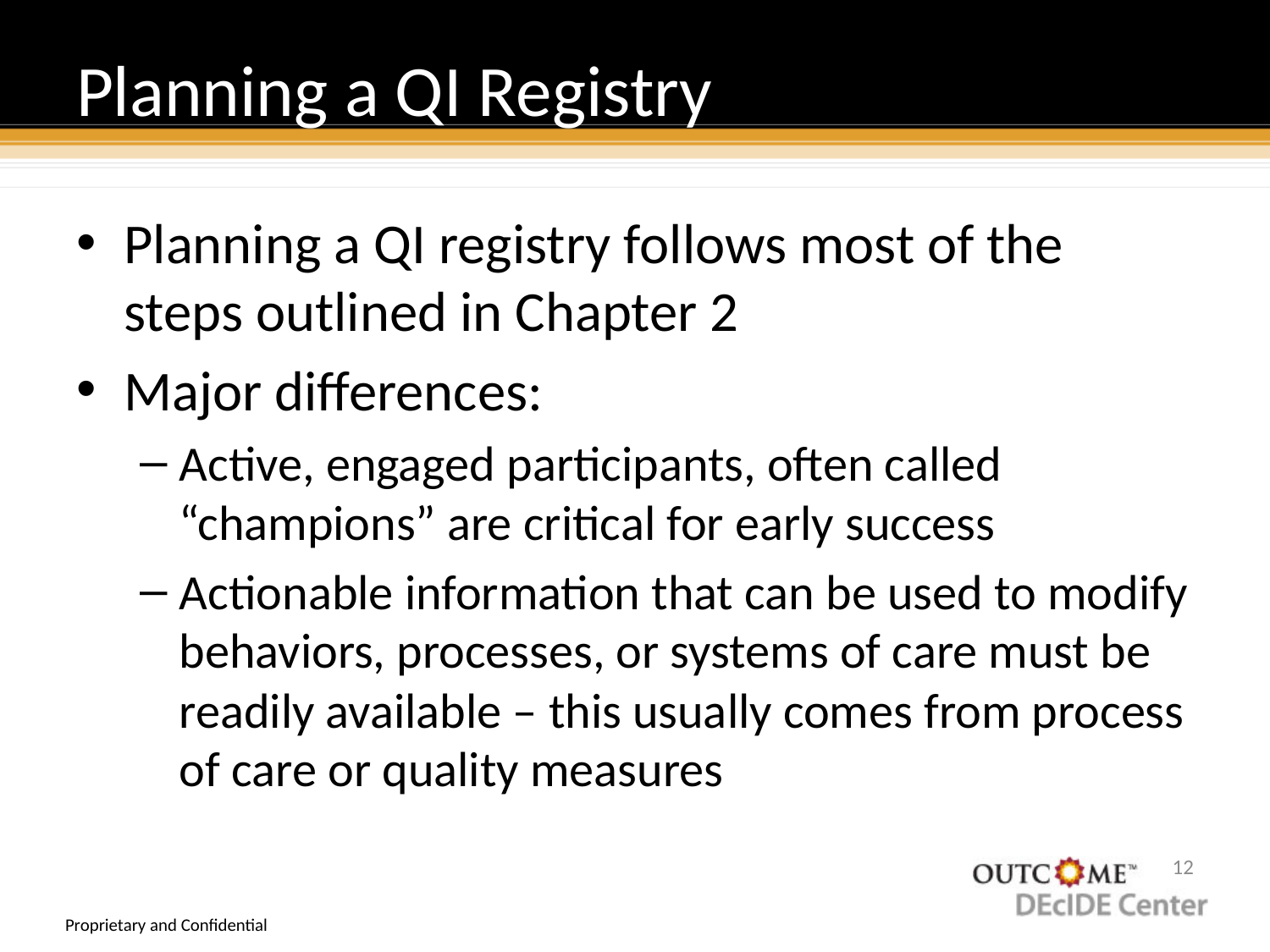

# Planning a QI Registry
Planning a QI registry follows most of the steps outlined in Chapter 2
Major differences:
Active, engaged participants, often called “champions” are critical for early success
Actionable information that can be used to modify behaviors, processes, or systems of care must be readily available – this usually comes from process of care or quality measures
12